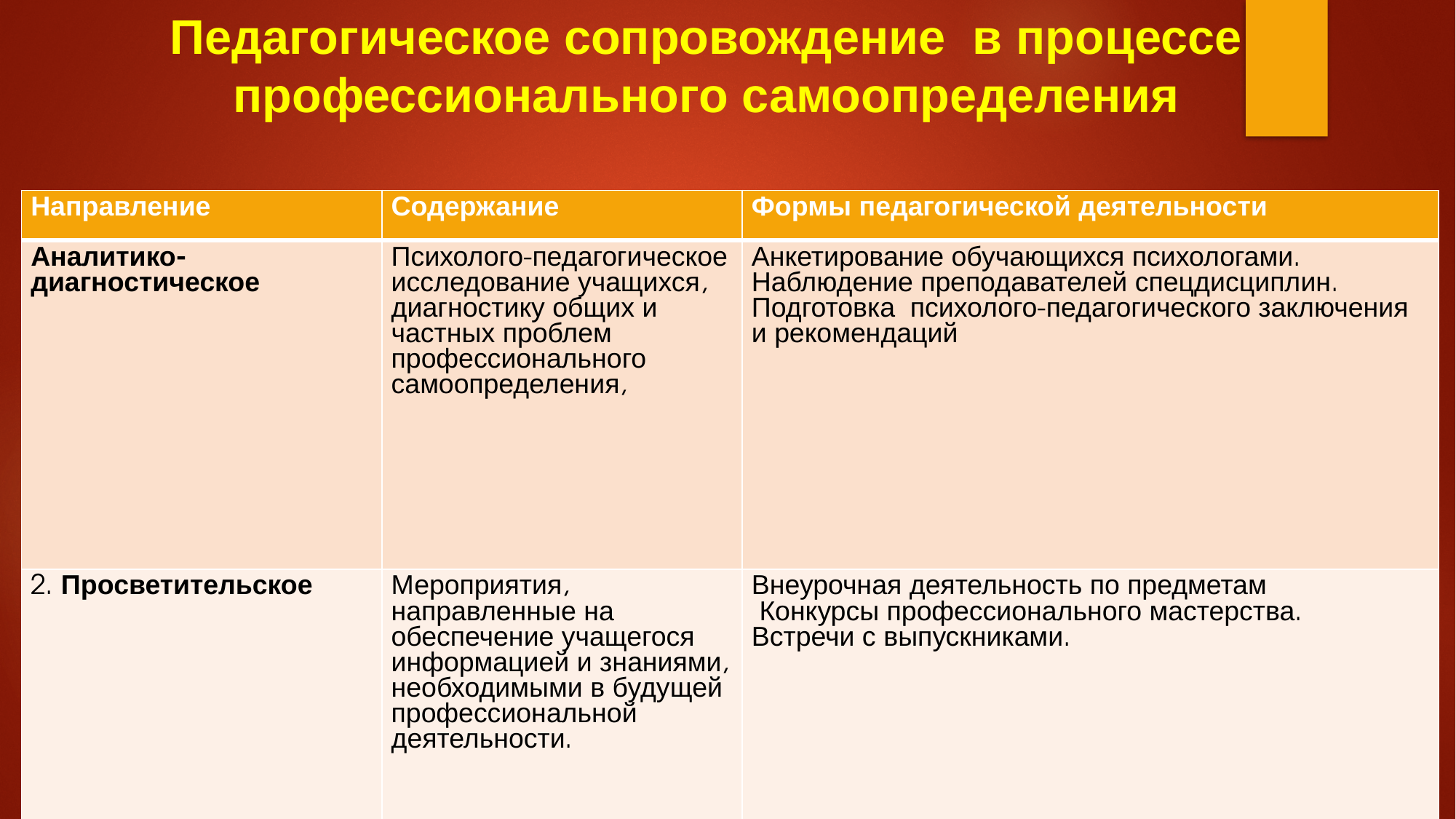

# Педагогическое сопровождение  в процессе профес­сионального самоопределения
| Направление | Содержание | Формы педагогической деятельности |
| --- | --- | --- |
| Аналитико-диагностическое | Психолого-педагогическое исследование учащихся, диагностику общих и частных проблем профессионального самоопределения, | Анкетирование обучающихся психологами. Наблюдение преподавателей спецдисциплин. Подготовка психолого-педагогического заключения и рекомендаций |
| 2. Просветительское | Мероприятия, направленные на обеспечение учащегося информацией и знаниями, необходимыми в будущей профессиональной деятельности. | Внеурочная деятельность по предметам Конкурсы профессионального мастерства. Встречи с выпускниками. |
| Консультативное | Консультирование по конкретным личностным проблемам, возникающим в процессе профессиональной подготовки с целью повышения её эффективности. | Проблемные обсуждения в процессе реализации намеченных планов и совместные экспертизы результатов проделанной работы; |